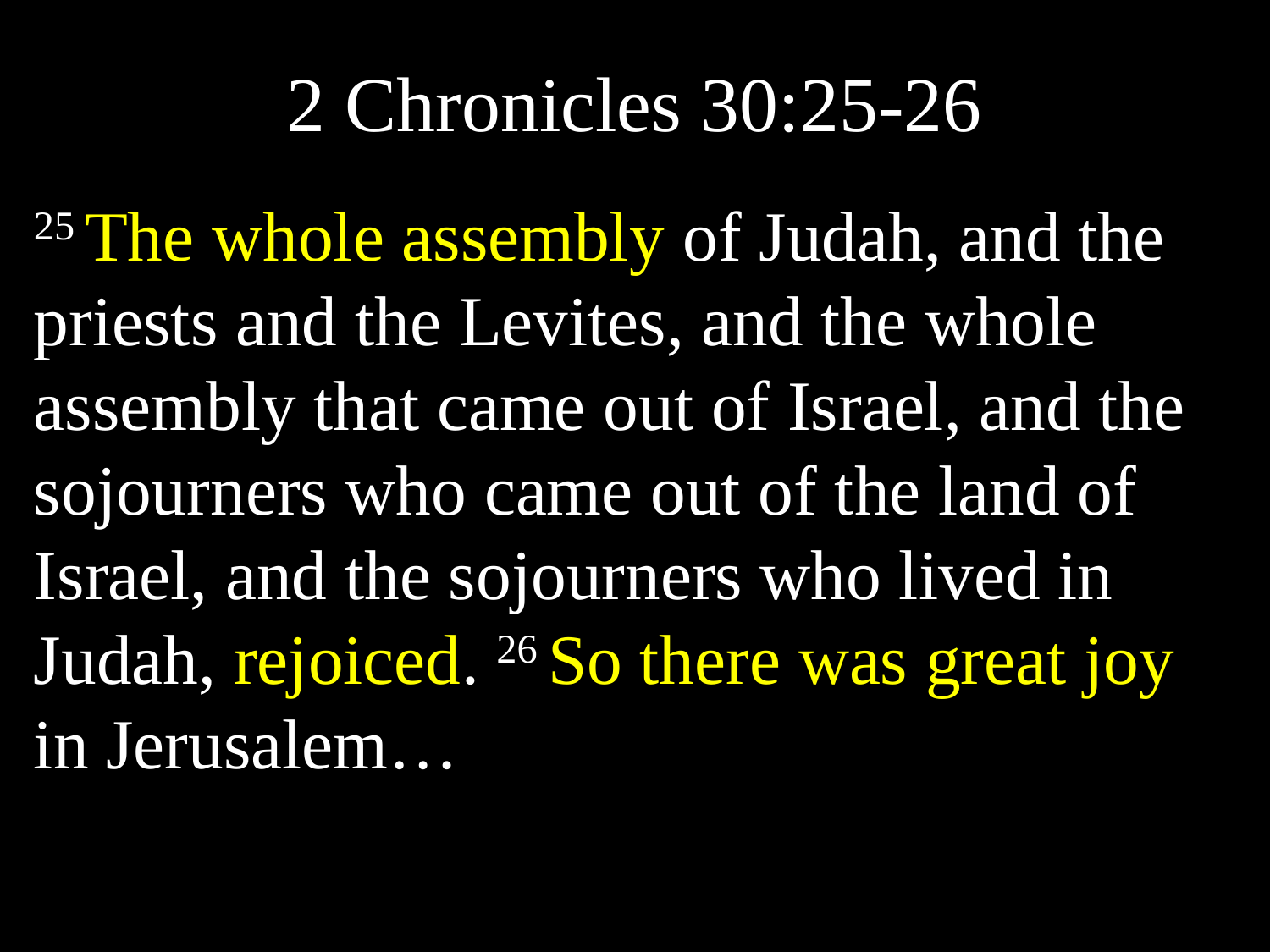

# 2 Chronicles 30:25-26
25 The whole assembly of Judah, and the priests and the Levites, and the whole assembly that came out of Israel, and the sojourners who came out of the land of Israel, and the sojourners who lived in Judah, rejoiced. 26 So there was great joy in Jerusalem…